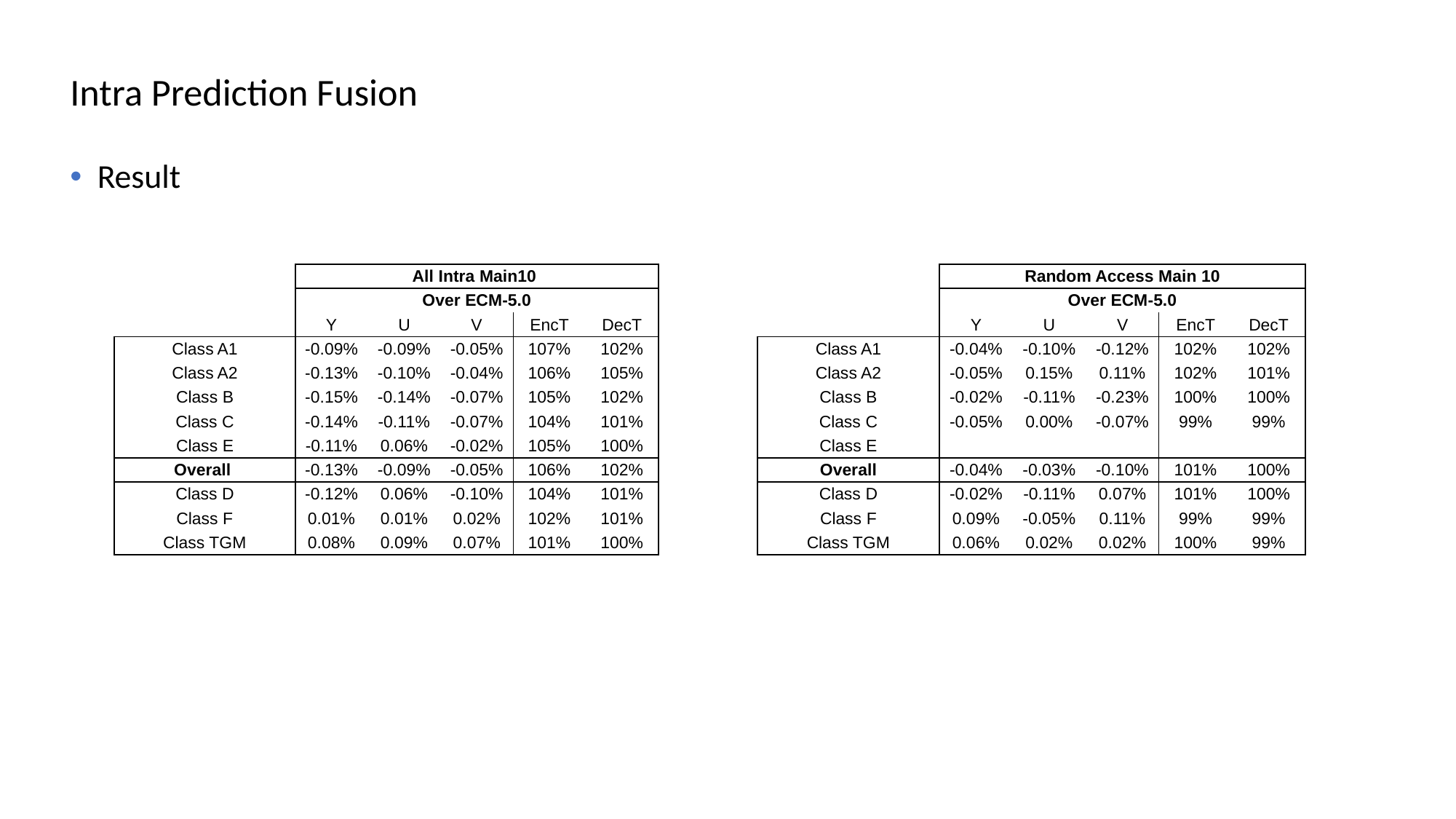

# Intra Prediction Fusion
Result

|  | Random Access Main 10 |  |  |  |  |
| --- | --- | --- | --- | --- | --- |
|  | Over ECM-5.0 |  |  |  |  |
|  | Y | U | V | EncT | DecT |
| Class A1 | -0.04% | -0.10% | -0.12% | 102% | 102% |
| Class A2 | -0.05% | 0.15% | 0.11% | 102% | 101% |
| Class B | -0.02% | -0.11% | -0.23% | 100% | 100% |
| Class C | -0.05% | 0.00% | -0.07% | 99% | 99% |
| Class E |  |  |  |  |  |
| Overall | -0.04% | -0.03% | -0.10% | 101% | 100% |
| Class D | -0.02% | -0.11% | 0.07% | 101% | 100% |
| Class F | 0.09% | -0.05% | 0.11% | 99% | 99% |
| Class TGM | 0.06% | 0.02% | 0.02% | 100% | 99% |
|  | All Intra Main10 |  |  |  |  |
| --- | --- | --- | --- | --- | --- |
|  | Over ECM-5.0 |  |  |  |  |
|  | Y | U | V | EncT | DecT |
| Class A1 | -0.09% | -0.09% | -0.05% | 107% | 102% |
| Class A2 | -0.13% | -0.10% | -0.04% | 106% | 105% |
| Class B | -0.15% | -0.14% | -0.07% | 105% | 102% |
| Class C | -0.14% | -0.11% | -0.07% | 104% | 101% |
| Class E | -0.11% | 0.06% | -0.02% | 105% | 100% |
| Overall | -0.13% | -0.09% | -0.05% | 106% | 102% |
| Class D | -0.12% | 0.06% | -0.10% | 104% | 101% |
| Class F | 0.01% | 0.01% | 0.02% | 102% | 101% |
| Class TGM | 0.08% | 0.09% | 0.07% | 101% | 100% |